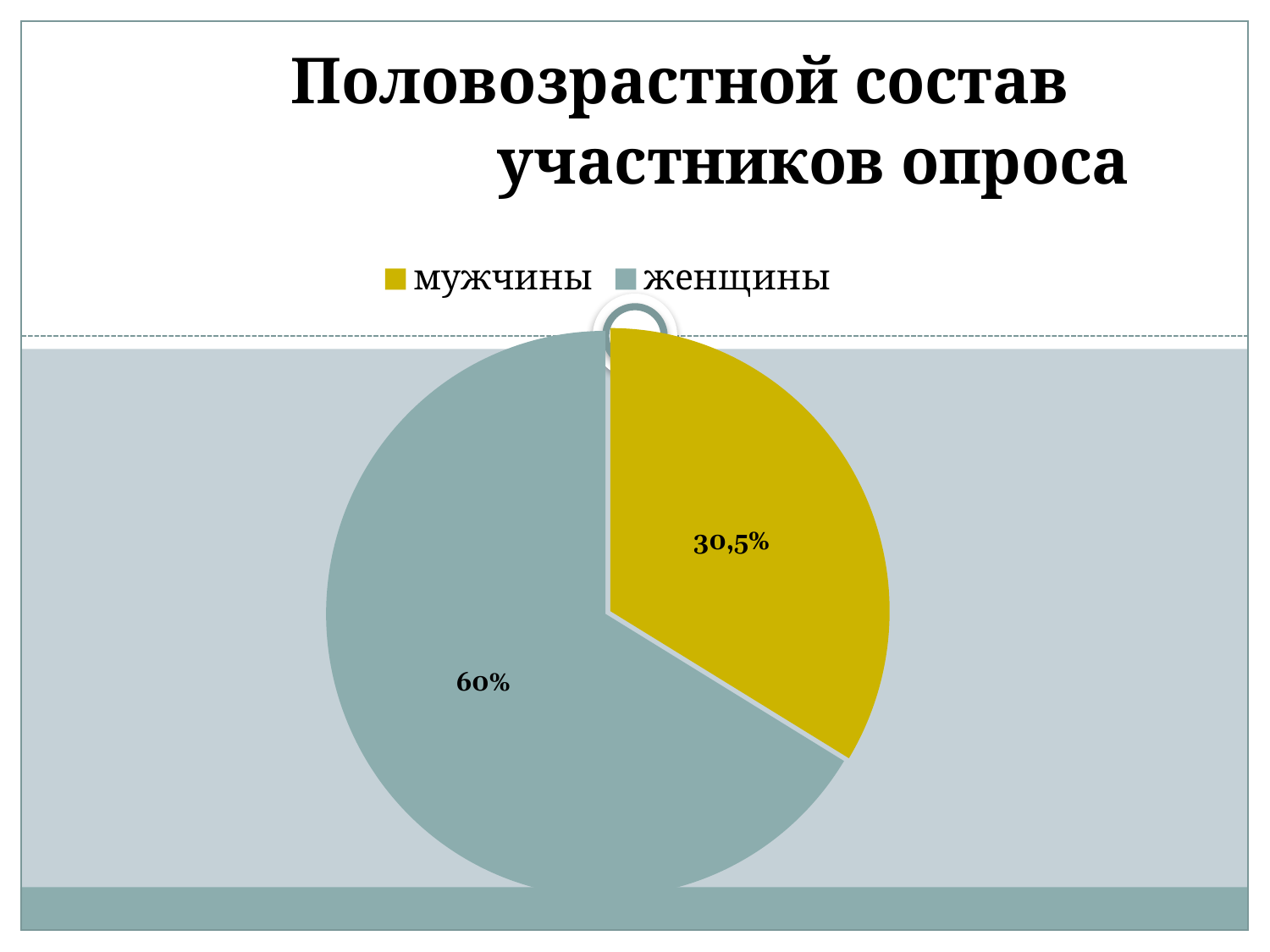

### Chart: Половозрастной состав                  участников опроса

| Category |  |
|---|---|
|  | None |
| мужчины | 30.5 |
| женщины | 60.0 |
#